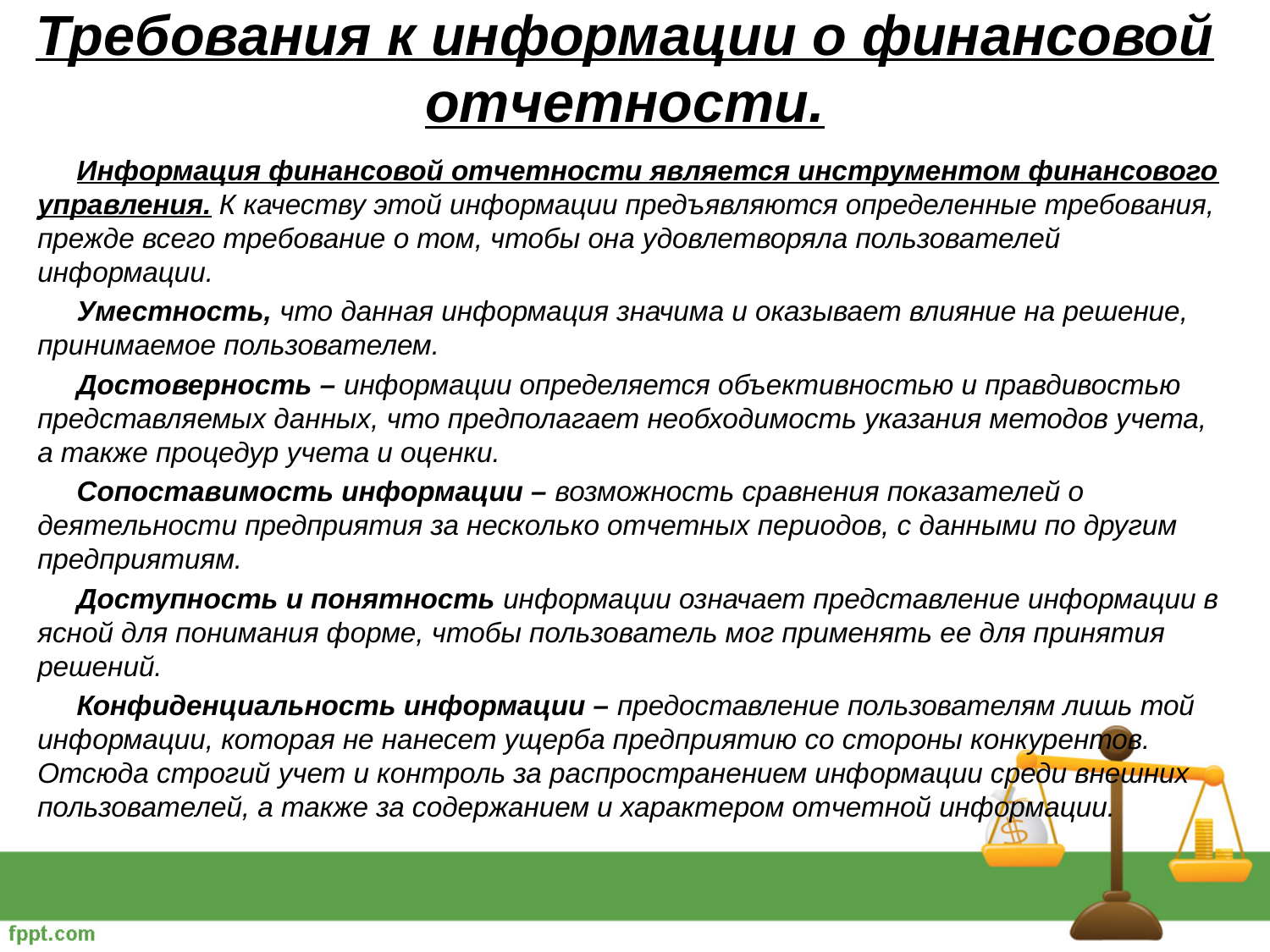

# Требования к информации о финансовой отчетности.
     Информация финансовой отчетности является инструментом финансового управления. К качеству этой информации предъявляются определенные требования, прежде всего требование о том, чтобы она удовлетворяла пользователей информации.
     Уместность, что данная информация значима и оказывает влияние на решение, принимаемое пользователем.
     Достоверность – информации определяется объективностью и правдивостью представляемых данных, что предполагает необходимость указания методов учета, а также процедур учета и оценки.
     Сопоставимость информации – возможность сравнения показателей о деятельности предприятия за несколько отчетных периодов, с данными по другим предприятиям.
     Доступность и понятность информации означает представление информации в ясной для понимания форме, чтобы пользователь мог применять ее для принятия решений.
     Конфиденциальность информации – предоставление пользователям лишь той информации, которая не нанесет ущерба предприятию со стороны конкурентов. Отсюда строгий учет и контроль за распространением информации среди внешних пользователей, а также за содержанием и характером отчетной информации.